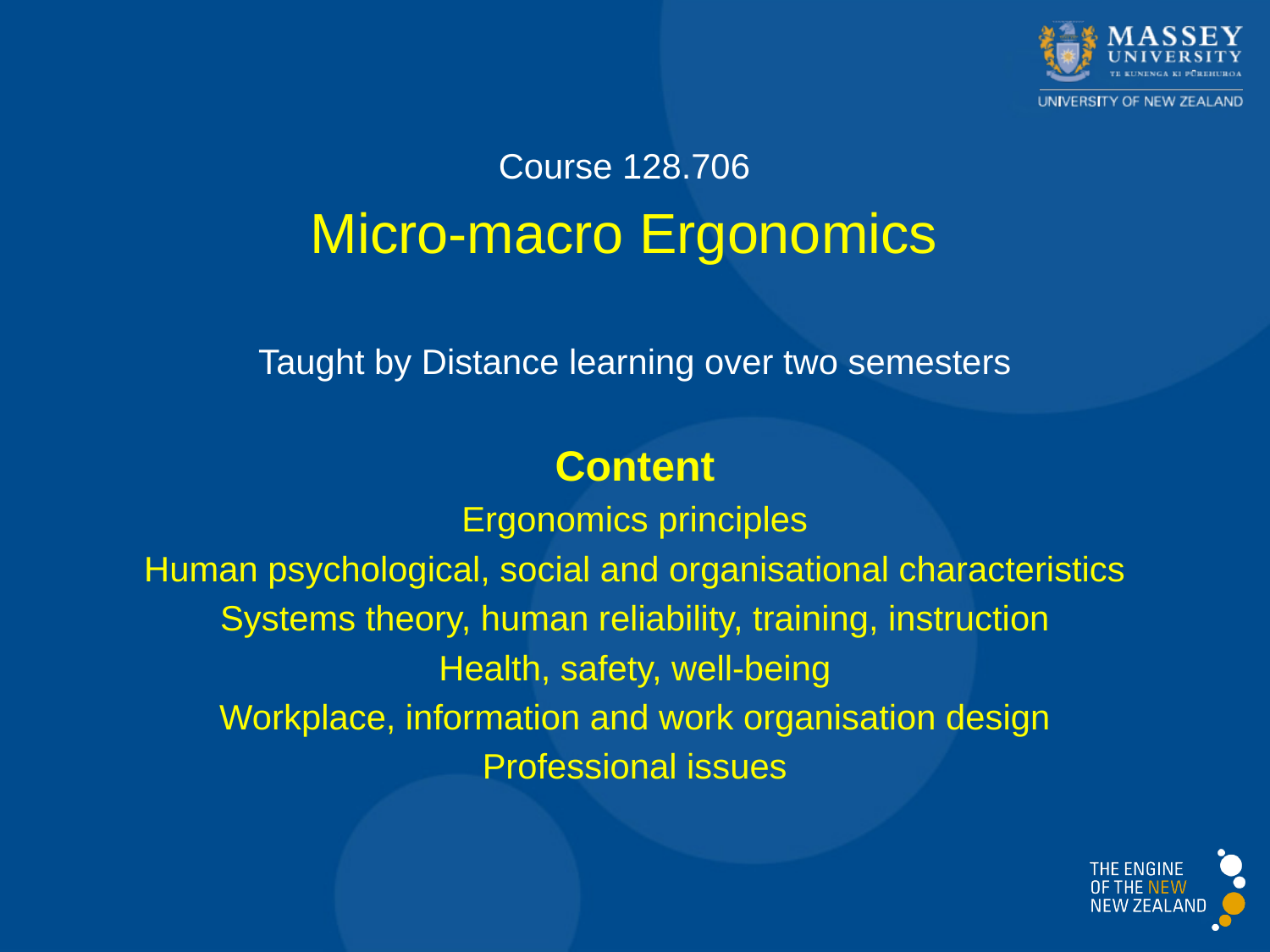

Course 128.706
Micro-macro Ergonomics

Taught by Distance learning over two semesters

Content
Ergonomics principles
Human psychological, social and organisational characteristics
Systems theory, human reliability, training, instruction
Health, safety, well-being
Workplace, information and work organisation design
Professional issues